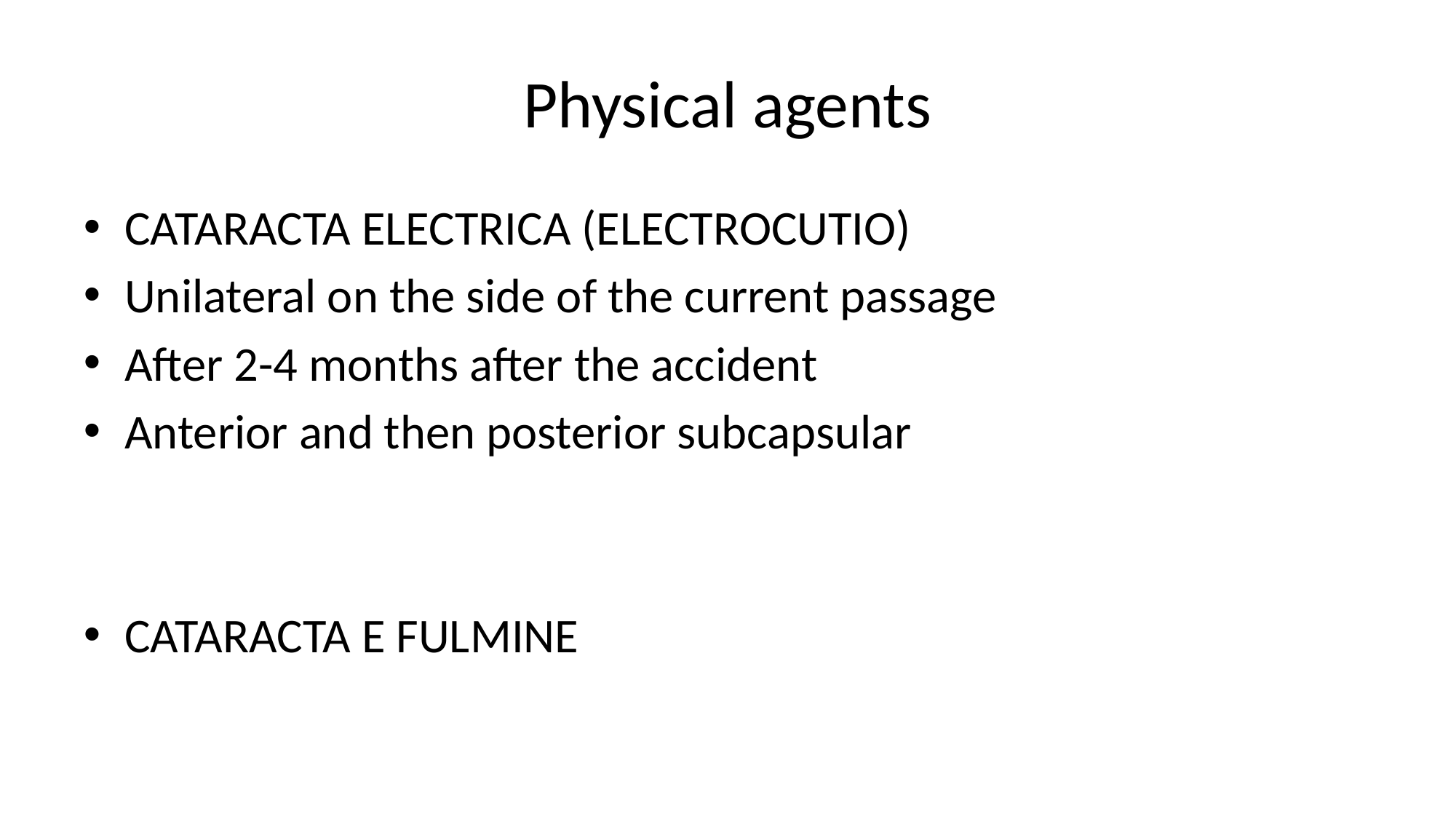

# Physical agents
CATARACTA ELECTRICA (ELECTROCUTIO)
Unilateral on the side of the current passage
After 2-4 months after the accident
Anterior and then posterior subcapsular

CATARACTA E FULMINE